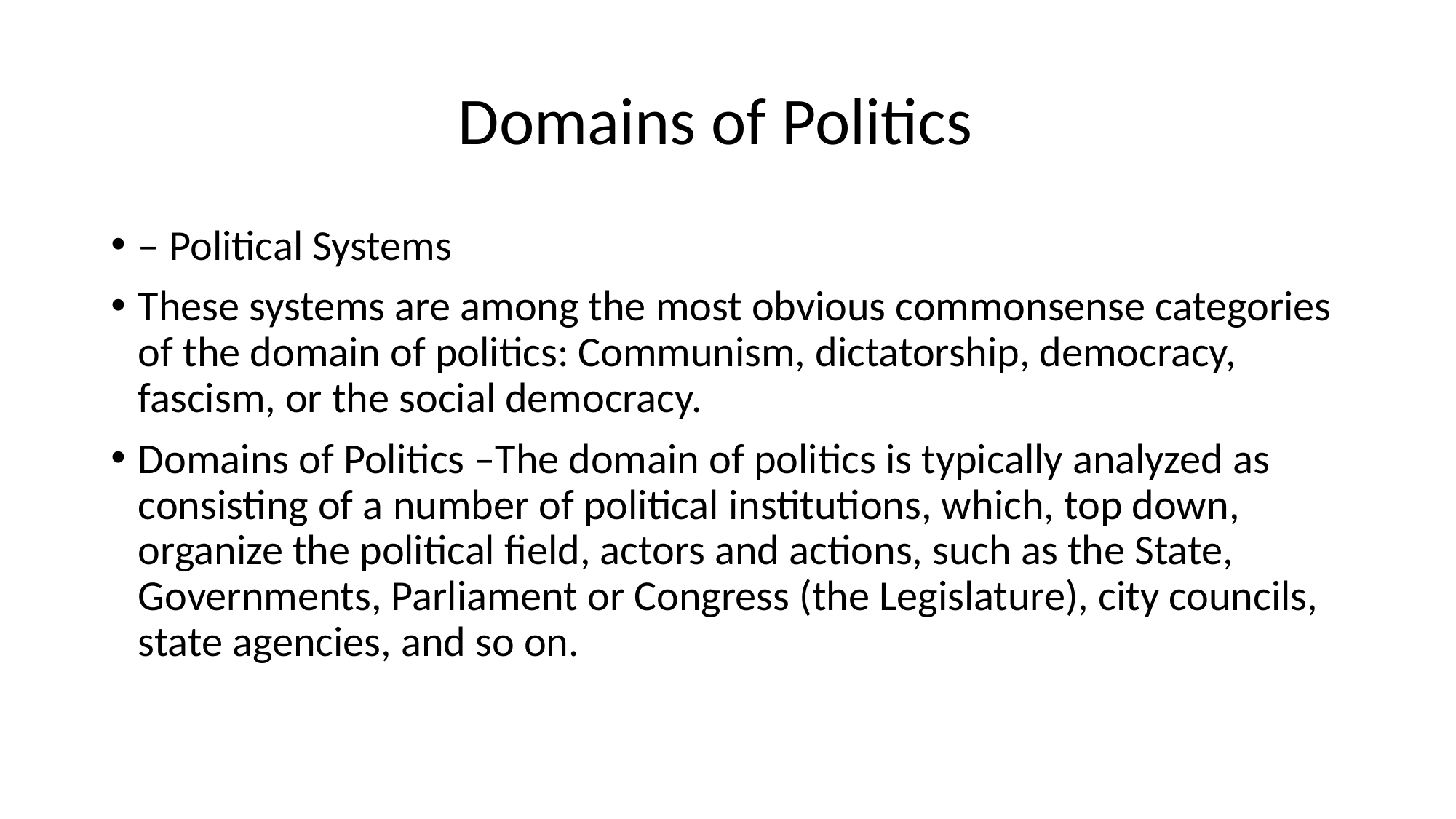

# Domains of Politics
– Political Systems
These systems are among the most obvious commonsense categories of the domain of politics: Communism, dictatorship, democracy, fascism, or the social democracy.
Domains of Politics –The domain of politics is typically analyzed as consisting of a number of political institutions, which, top down, organize the political field, actors and actions, such as the State, Governments, Parliament or Congress (the Legislature), city councils, state agencies, and so on.